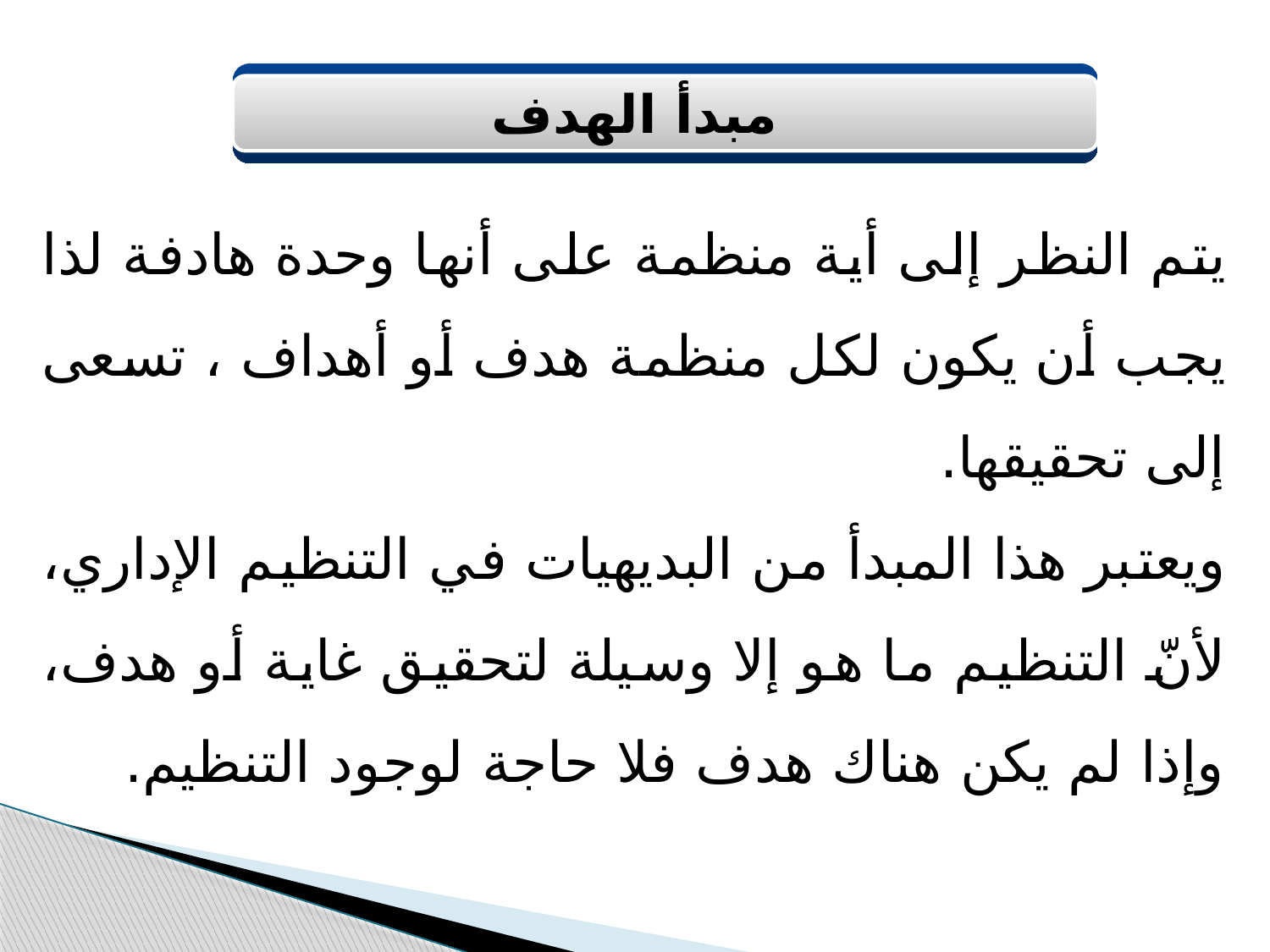

مبدأ الهدف
يتم النظر إلى أية منظمة على أنها وحدة هادفة لذا يجب أن يكون لكل منظمة هدف أو أهداف ، تسعى إلى تحقيقها.
ويعتبر هذا المبدأ من البديهيات في التنظيم الإداري، لأنّ التنظيم ما هو إلا وسيلة لتحقيق غاية أو هدف، وإذا لم يكن هناك هدف فلا حاجة لوجود التنظيم.